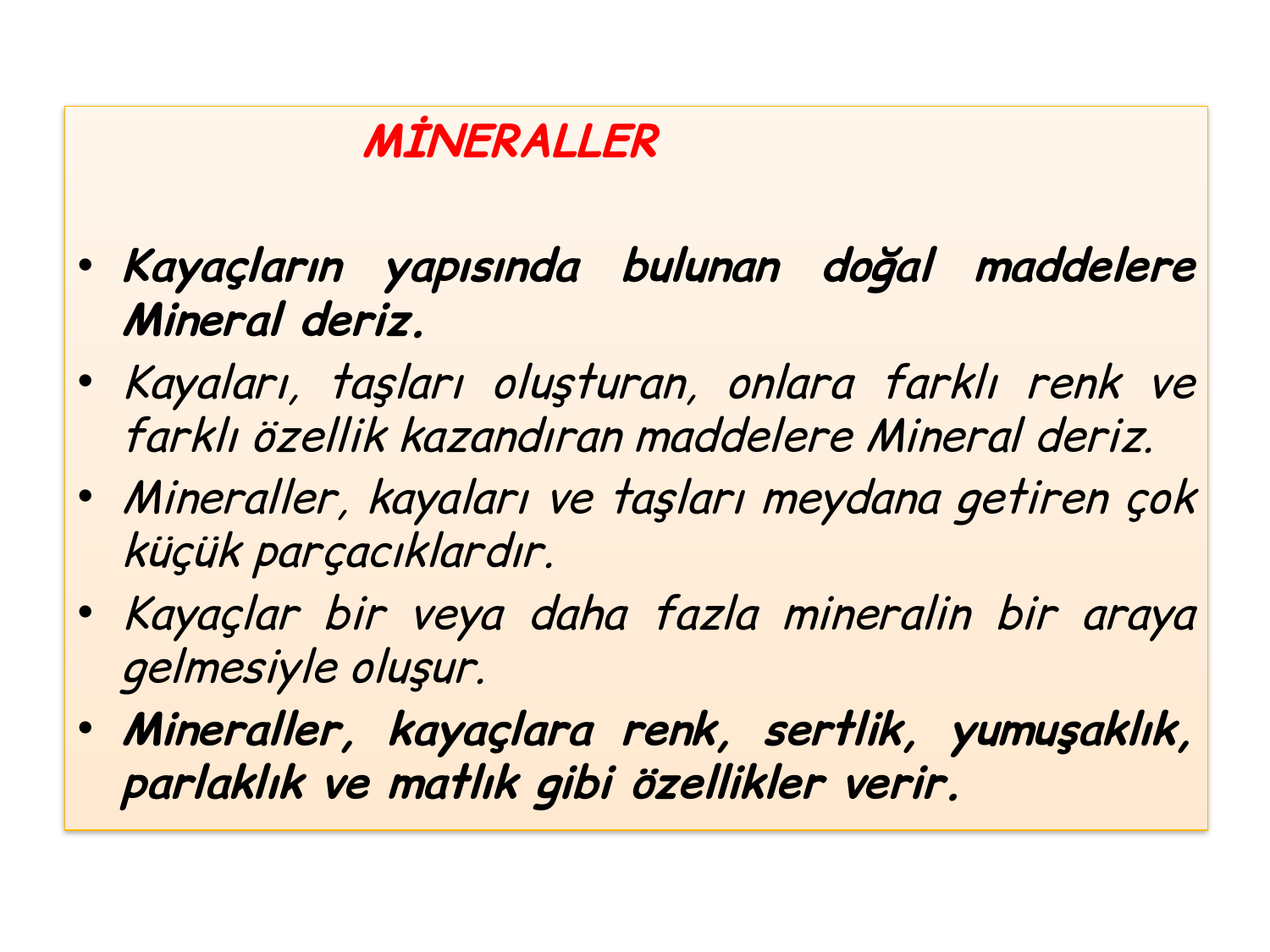

MİNERALLER

Kayaçların yapısında bulunan doğal maddelere Mineral deriz.
Kayaları, taşları oluşturan, onlara farklı renk ve farklı özellik kazandıran maddelere Mineral deriz.
Mineraller, kayaları ve taşları meydana getiren çok küçük parçacıklardır.
Kayaçlar bir veya daha fazla mineralin bir araya gelmesiyle oluşur.
Mineraller, kayaçlara renk, sertlik, yumuşaklık, parlaklık ve matlık gibi özellikler verir.